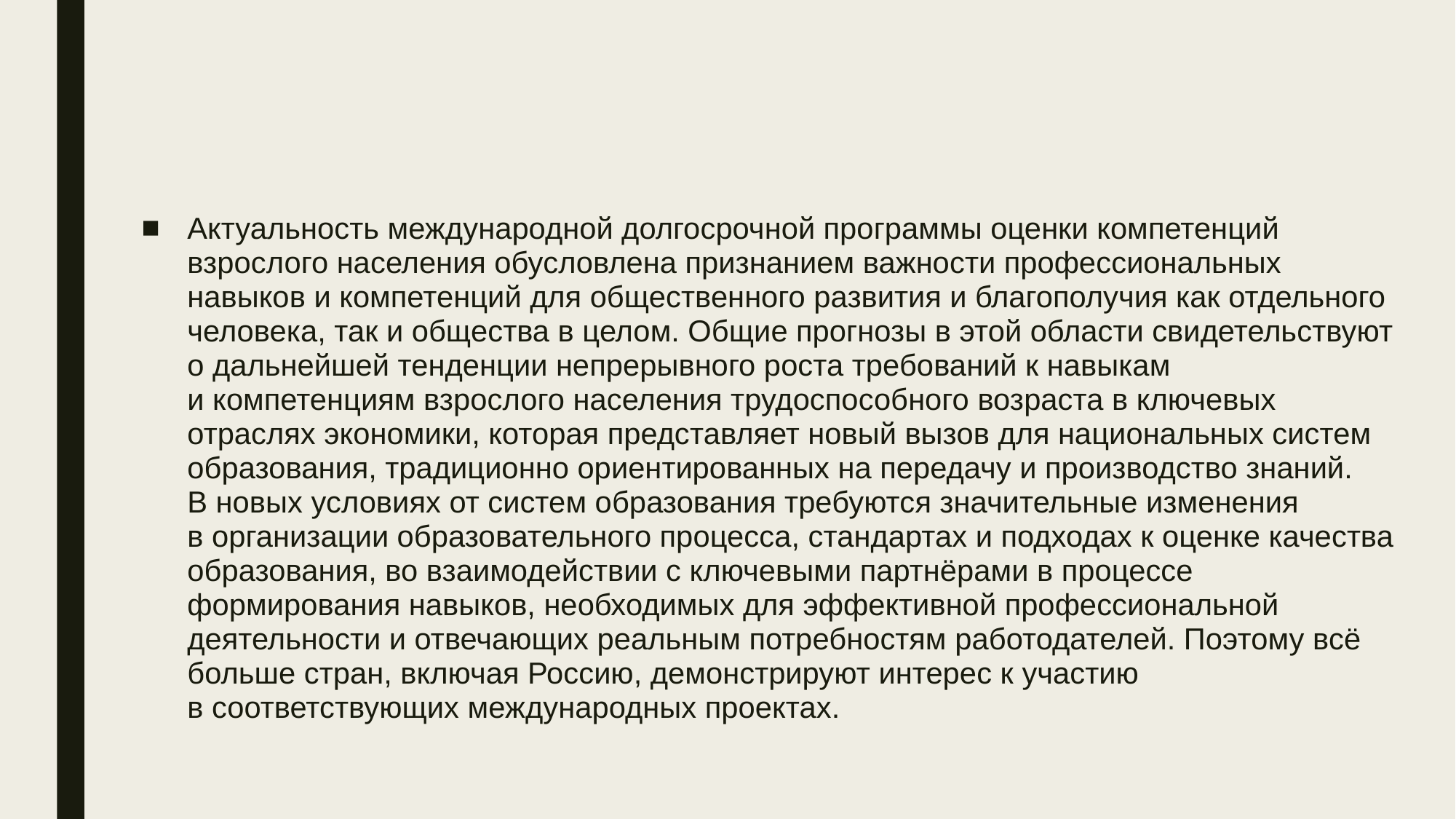

Актуальность международной долгосрочной программы оценки компетенций взрослого населения обусловлена признанием важности профессиональных навыков и компетенций для общественного развития и благополучия как отдельного человека, так и общества в целом. Общие прогнозы в этой области свидетельствуют о дальнейшей тенденции непрерывного роста требований к навыкам и компетенциям взрослого населения трудоспособного возраста в ключевых отраслях экономики, которая представляет новый вызов для национальных систем образования, традиционно ориентированных на передачу и производство знаний. В новых условиях от систем образования требуются значительные изменения в организации образовательного процесса, стандартах и подходах к оценке качества образования, во взаимодействии с ключевыми партнёрами в процессе формирования навыков, необходимых для эффективной профессиональной деятельности и отвечающих реальным потребностям работодателей. Поэтому всё больше стран, включая Россию, демонстрируют интерес к участию в соответствующих международных проектах.